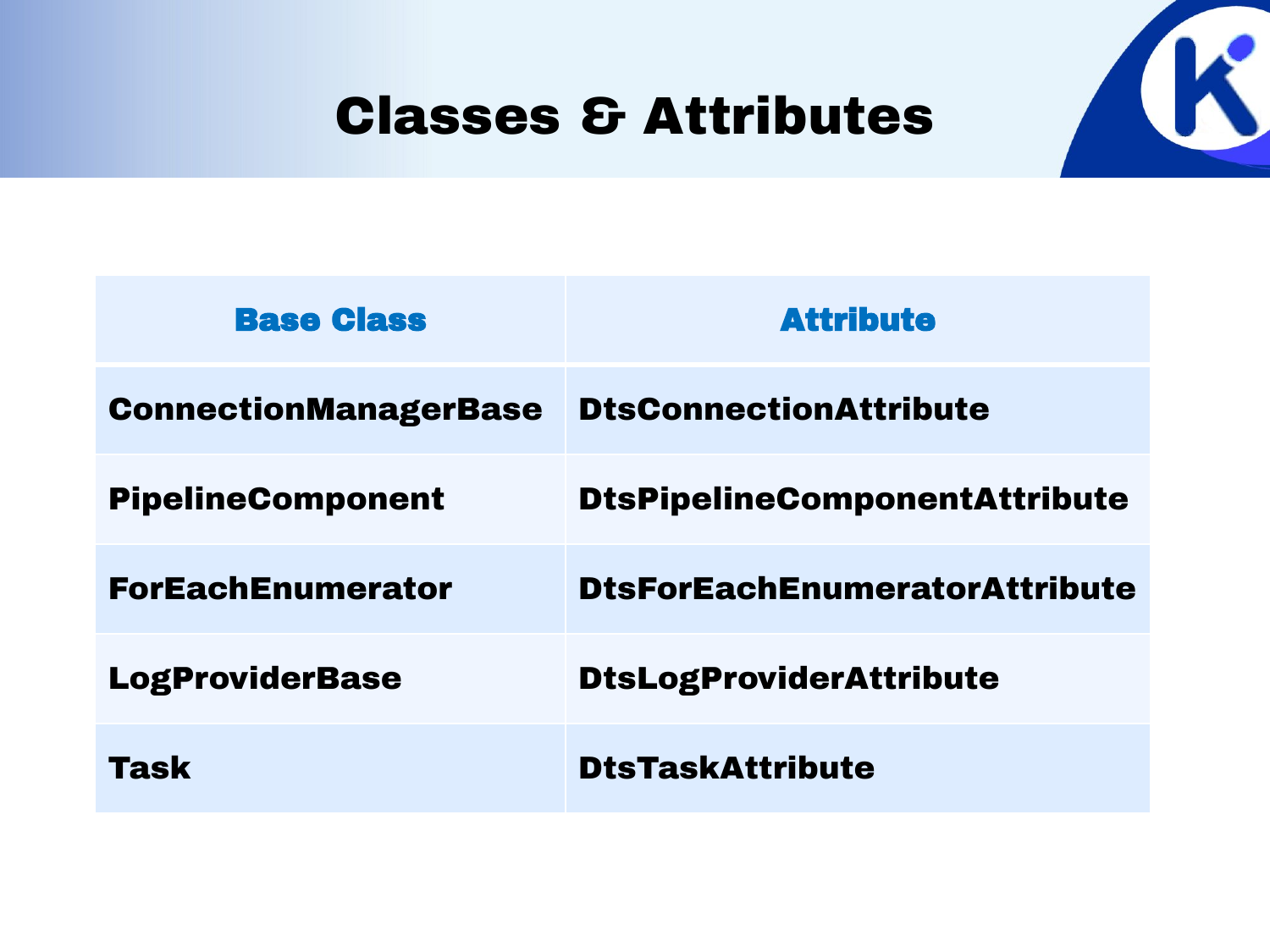

# Classes & Attributes
| Base Class | Attribute |
| --- | --- |
| ConnectionManagerBase | DtsConnectionAttribute |
| PipelineComponent | DtsPipelineComponentAttribute |
| ForEachEnumerator | DtsForEachEnumeratorAttribute |
| LogProviderBase | DtsLogProviderAttribute |
| Task | DtsTaskAttribute |